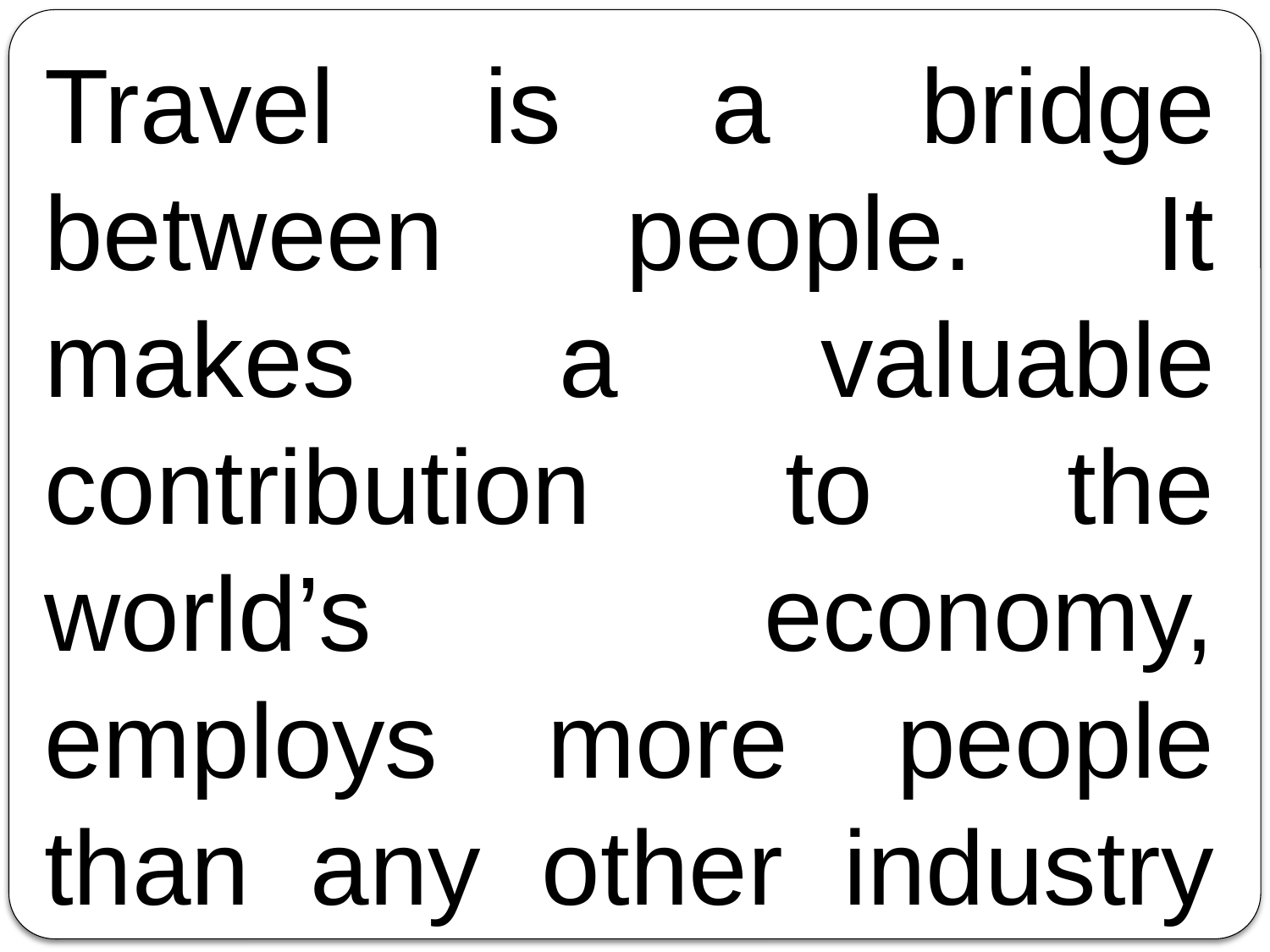

Travel is a bridge between people. It makes a valuable contribution to the world’s economy, employs more people than any other industry and affects the lives of all in one way or another.